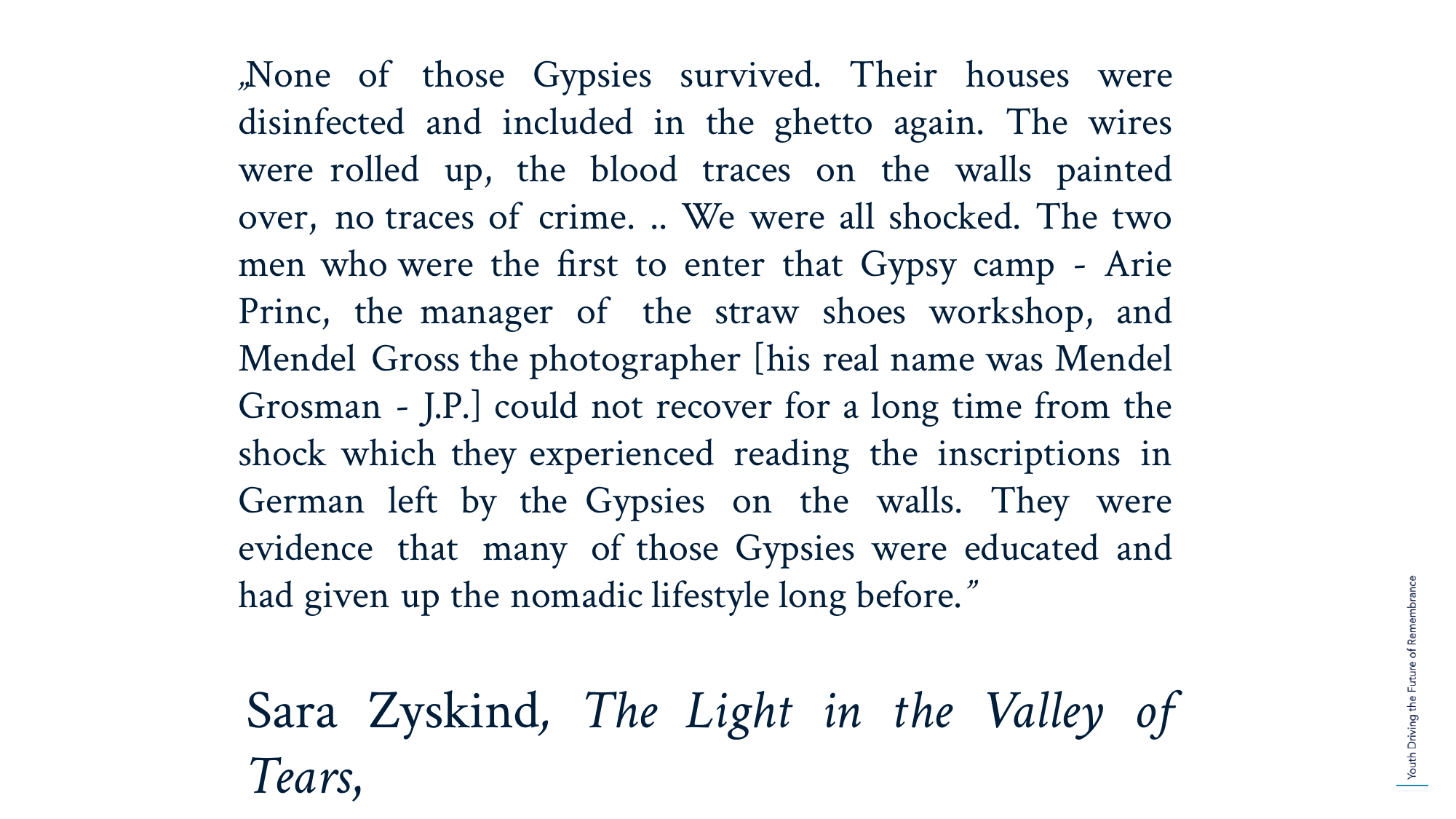

„None  of  those  Gypsies  survived.  Their  houses  were disinfected and included in the ghetto again. The wires were rolled up, the blood traces on the walls painted over, no traces of crime. .. We were all shocked. The two men who were the first to enter that Gypsy camp - Arie Princ, the manager of  the straw shoes workshop, and Mendel Gross the photographer [his real name was Mendel Grosman - J.P.] could not recover for a long time from the shock which they experienced reading the inscriptions in German left by the Gypsies on the walls. They were evidence that many of those Gypsies were educated and had given up the nomadic lifestyle long before.”

Sara Zyskind, The Light in the Valley of Tears,
p. 92.